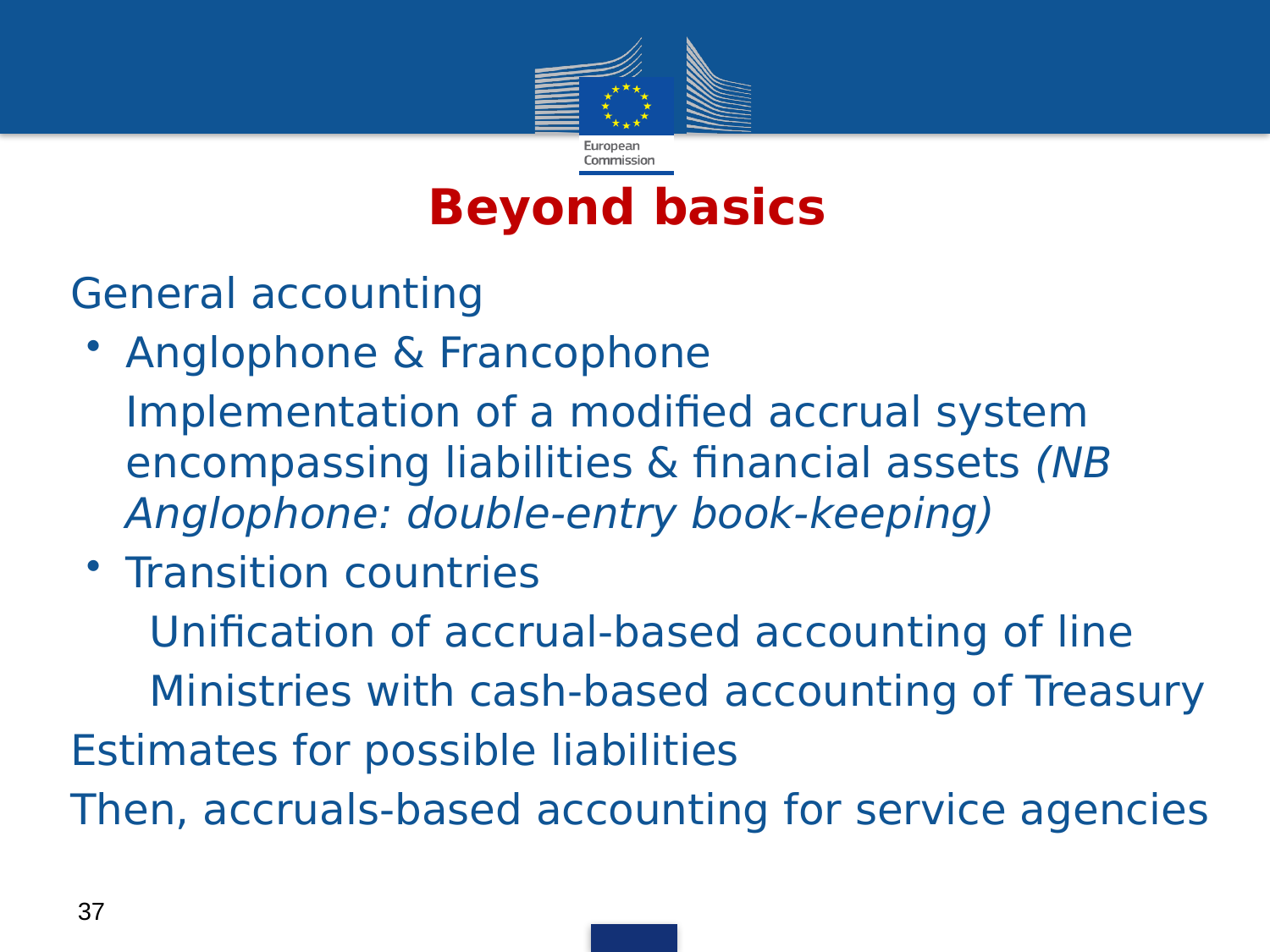

# Beyond basics
General accounting
Anglophone & Francophone
Implementation of a modified accrual system encompassing liabilities & financial assets (NB Anglophone: double-entry book-keeping)
Transition countries
Unification of accrual-based accounting of line
Ministries with cash-based accounting of Treasury
Estimates for possible liabilities
Then, accruals-based accounting for service agencies

37